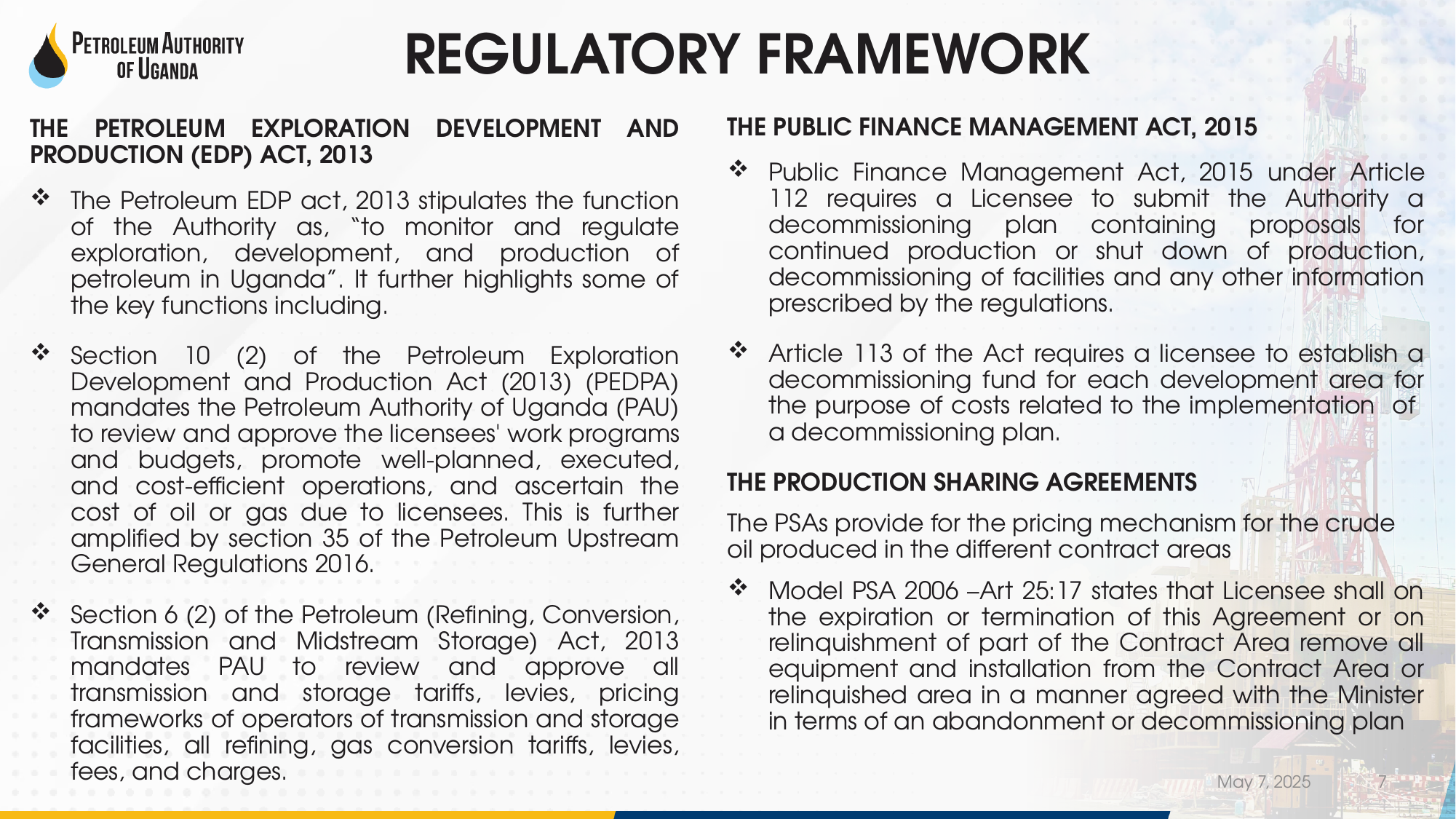

REGULATORY FRAMEWORK
THE PUBLIC FINANCE MANAGEMENT ACT, 2015
Public Finance Management Act, 2015 under Article 112 requires a Licensee to submit the Authority a decommissioning plan containing proposals for continued production or shut down of production, decommissioning of facilities and any other information prescribed by the regulations.
Article 113 of the Act requires a licensee to establish a decommissioning fund for each development area for the purpose of costs related to the implementation  of  a decommissioning plan.
THE PRODUCTION SHARING AGREEMENTS
The PSAs provide for the pricing mechanism for the crude oil produced in the different contract areas
Model PSA 2006 –Art 25:17 states that Licensee shall on the expiration or termination of this Agreement or on relinquishment of part of the Contract Area remove all equipment and installation from the Contract Area or relinquished area in a manner agreed with the Minister in terms of an abandonment or decommissioning plan
THE PETROLEUM EXPLORATION DEVELOPMENT AND PRODUCTION (EDP) ACT, 2013
The Petroleum EDP act, 2013 stipulates the function of the Authority as, “to monitor and regulate exploration, development, and production of petroleum in Uganda”. It further highlights some of the key functions including.
Section 10 (2) of the Petroleum Exploration Development and Production Act (2013) (PEDPA) mandates the Petroleum Authority of Uganda (PAU) to review and approve the licensees' work programs and budgets, promote well-planned, executed, and cost-efficient operations, and ascertain the cost of oil or gas due to licensees. This is further amplified by section 35 of the Petroleum Upstream General Regulations 2016.
Section 6 (2) of the Petroleum (Refining, Conversion, Transmission and Midstream Storage) Act, 2013 mandates PAU to review and approve all transmission and storage tariffs, levies, pricing frameworks of operators of transmission and storage facilities, all refining, gas conversion tariffs, levies, fees, and charges.
May 7, 2025
7